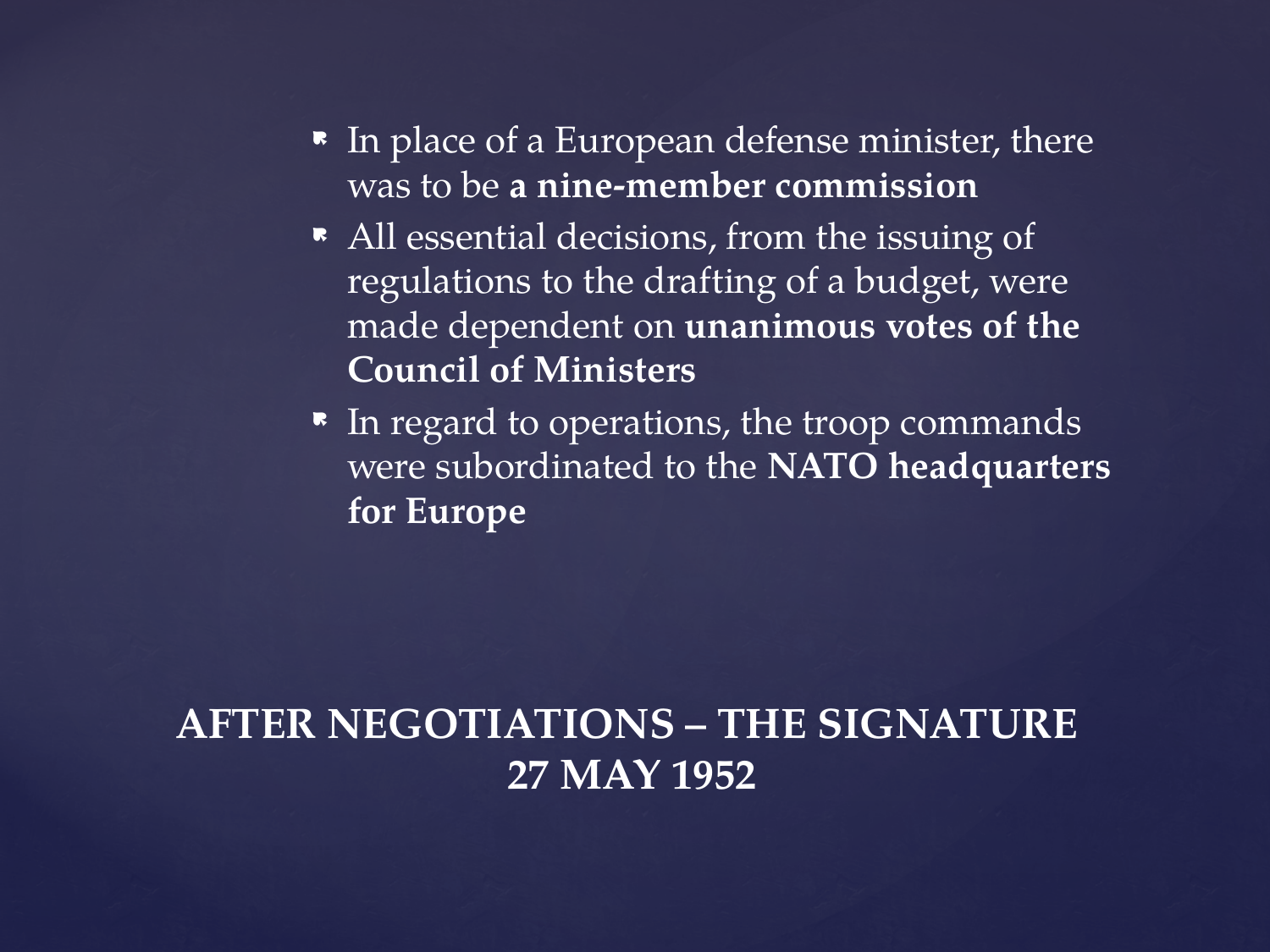

In place of a European defense minister, there was to be a nine-member commission
All essential decisions, from the issuing of regulations to the drafting of a budget, were made dependent on unanimous votes of the Council of Ministers
In regard to operations, the troop commands were subordinated to the NATO headquarters for Europe

# AFTER NEGOTIATIONS – THE SIGNATURE 27 MAY 1952